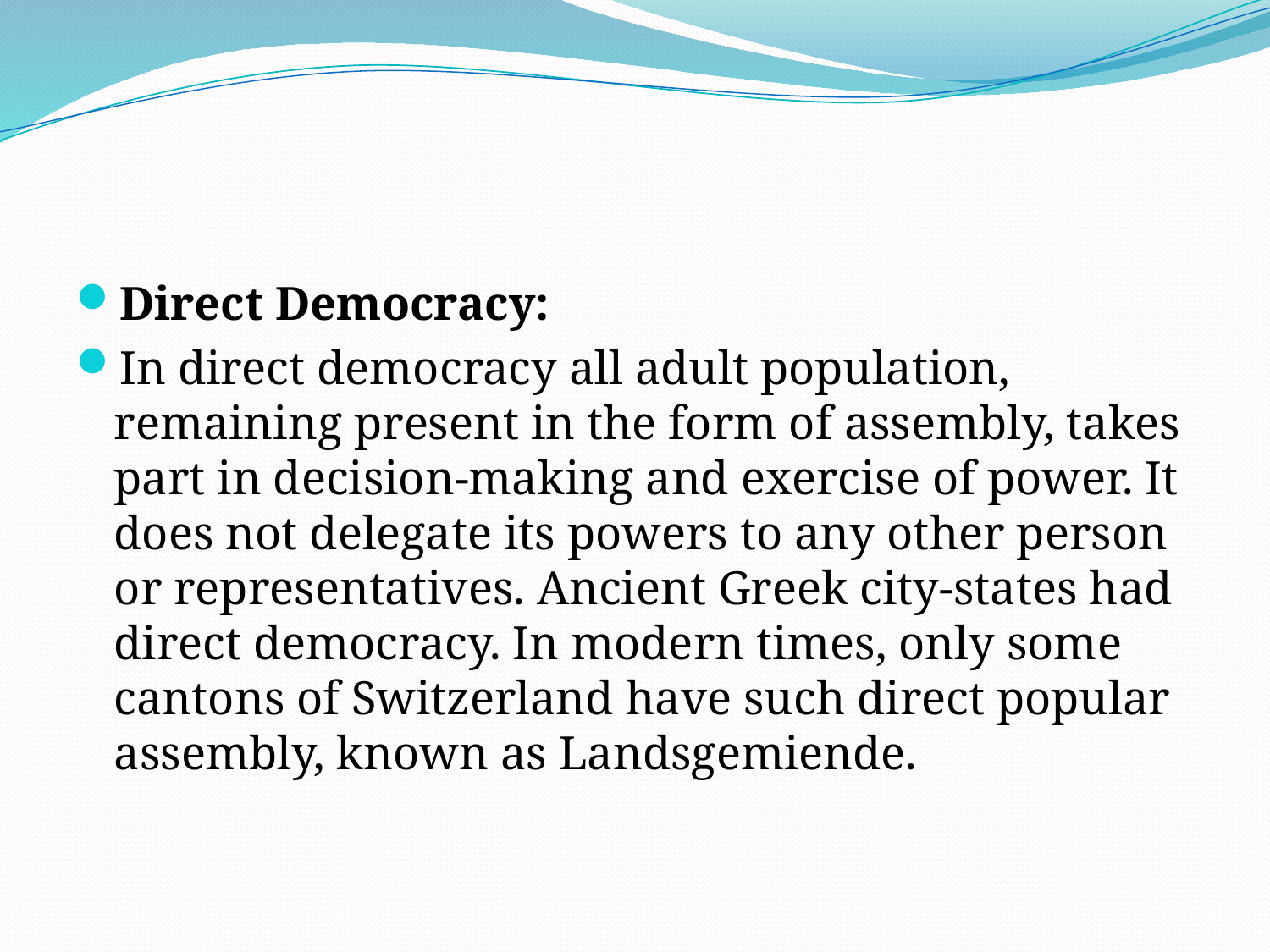

#
Direct Democracy:
In direct democracy all adult population, remaining present in the form of assembly, takes part in decision-making and exercise of power. It does not delegate its powers to any other person or representatives. Ancient Greek city-states had direct democracy. In modern times, only some cantons of Switzerland have such direct popular assembly, known as Landsgemiende.